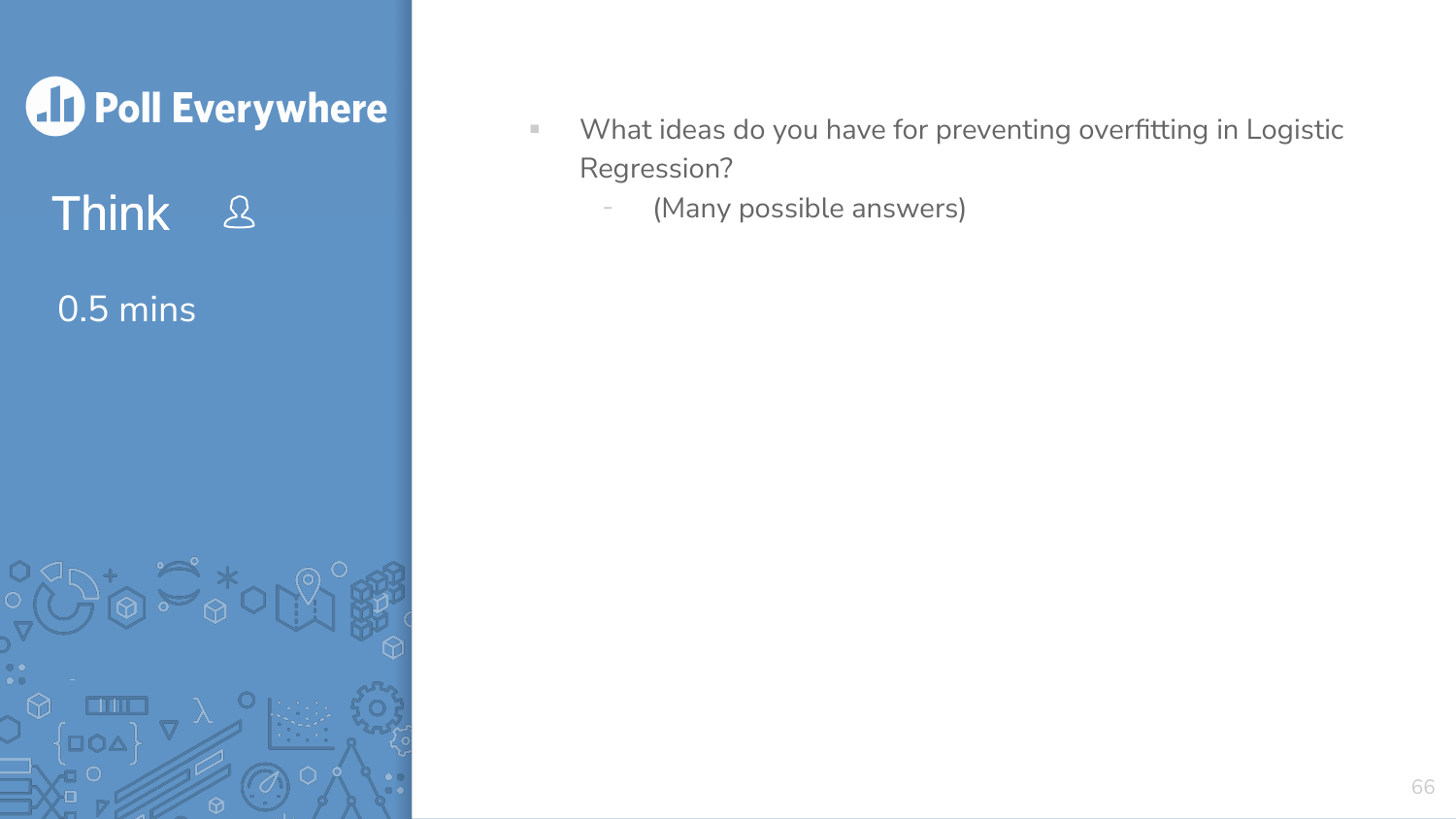

What ideas do you have for preventing overfitting in Logistic Regression?
(Many possible answers)
# 0.5 mins

66